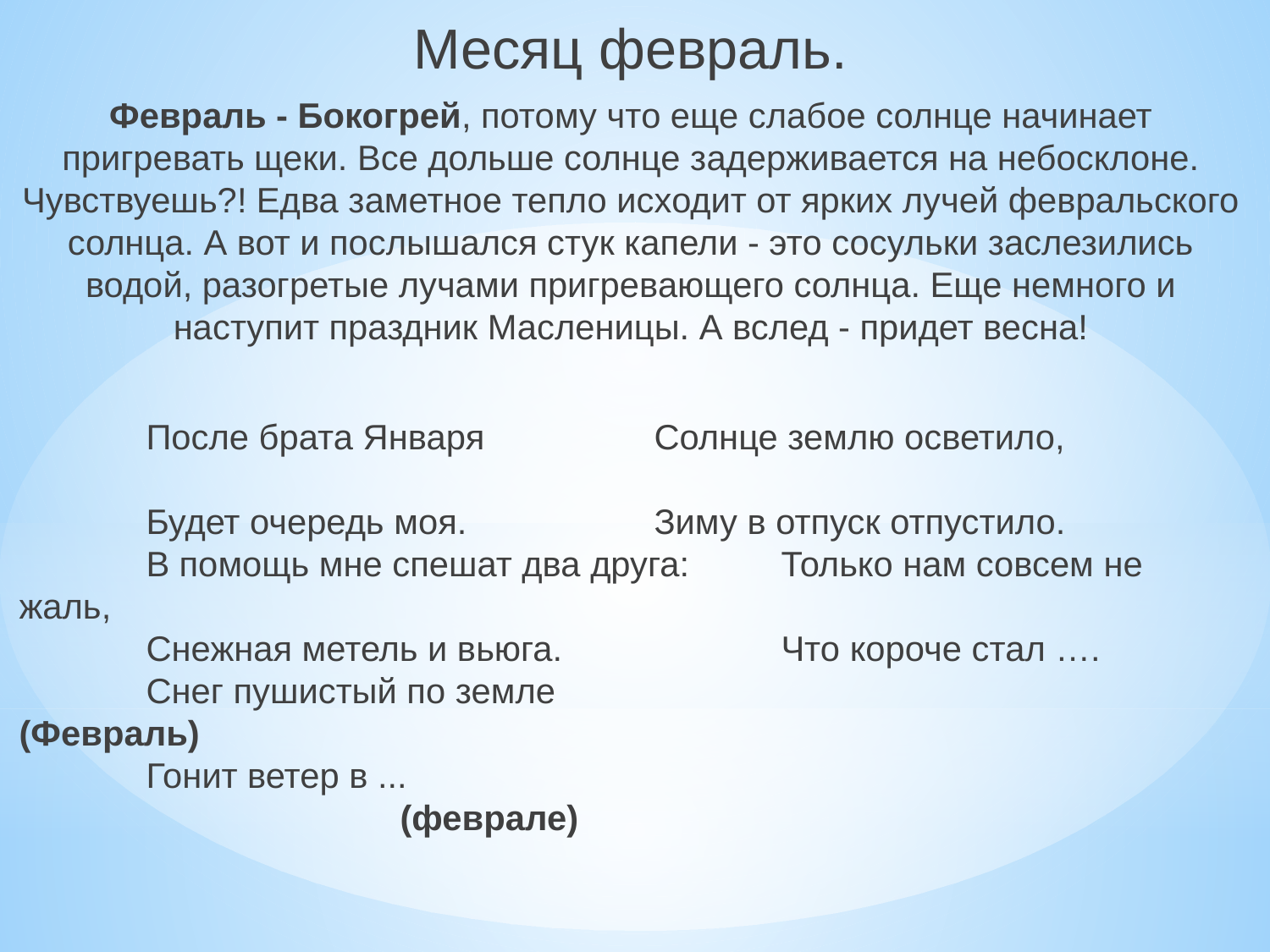

Месяц февраль.
Февраль - Бокогрей, потому что еще слабое солнце начинает пригревать щеки. Все дольше солнце задерживается на небосклоне. Чувствуешь?! Едва заметное тепло исходит от ярких лучей февральского солнца. А вот и послышался стук капели - это сосульки заслезились водой, разогретые лучами пригревающего солнца. Еще немного и наступит праздник Масленицы. А вслед - придет весна!

	После брата Января		Солнце землю осветило,
	Будет очередь моя.		Зиму в отпуск отпустило.
	В помощь мне спешат два друга: 	Только нам совсем не жаль,
	Снежная метель и вьюга. 		Что короче стал ….
	Снег пушистый по земле                                                             (Февраль)
	Гонит ветер в ...
                                      	(феврале)